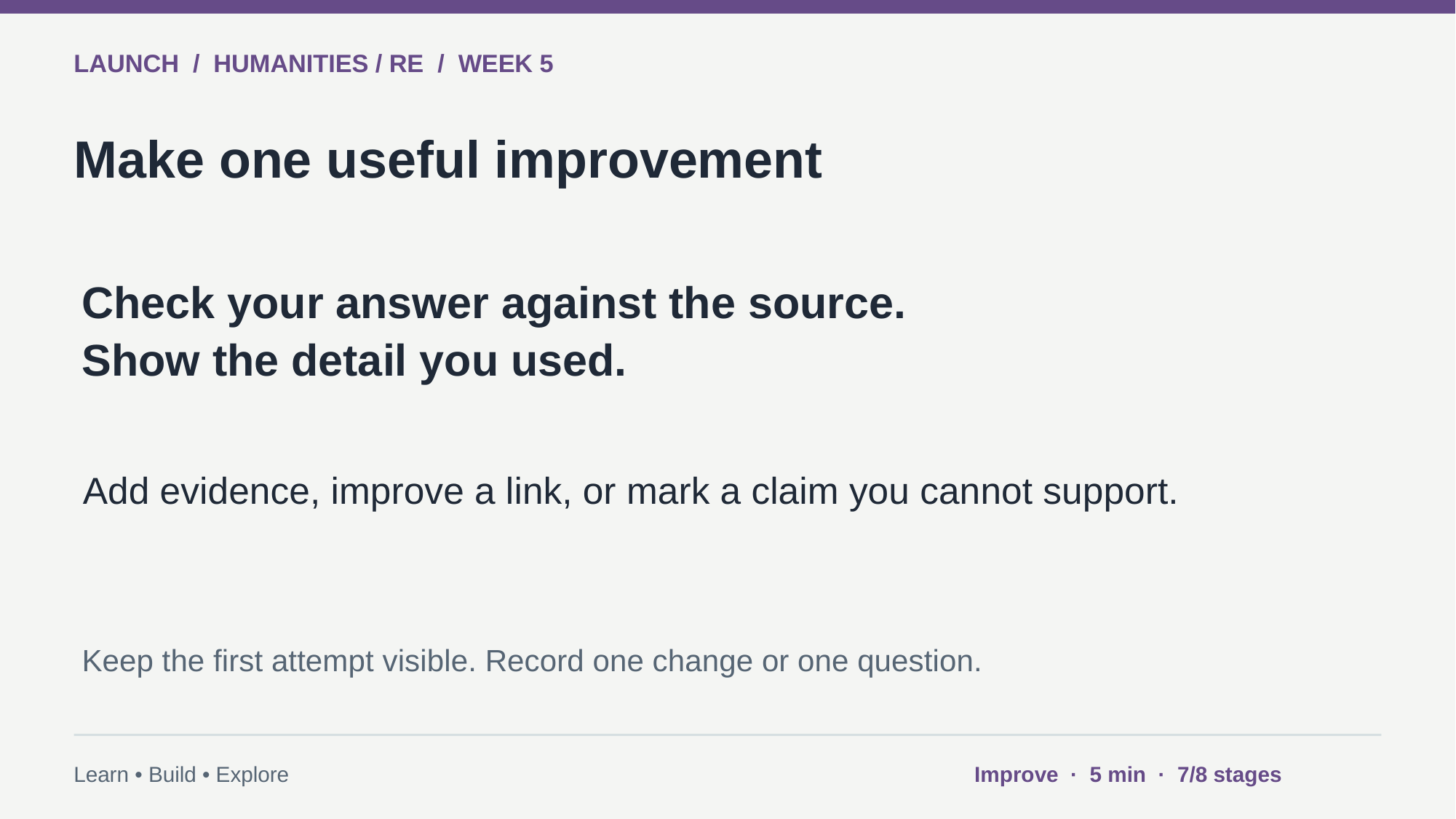

LAUNCH  /  HUMANITIES / RE  /  WEEK 5
Make one useful improvement
Check your answer against the source.
Show the detail you used.
Add evidence, improve a link, or mark a claim you cannot support.
Keep the first attempt visible. Record one change or one question.

Learn • Build • Explore
Improve  ·  5 min  ·  7/8 stages